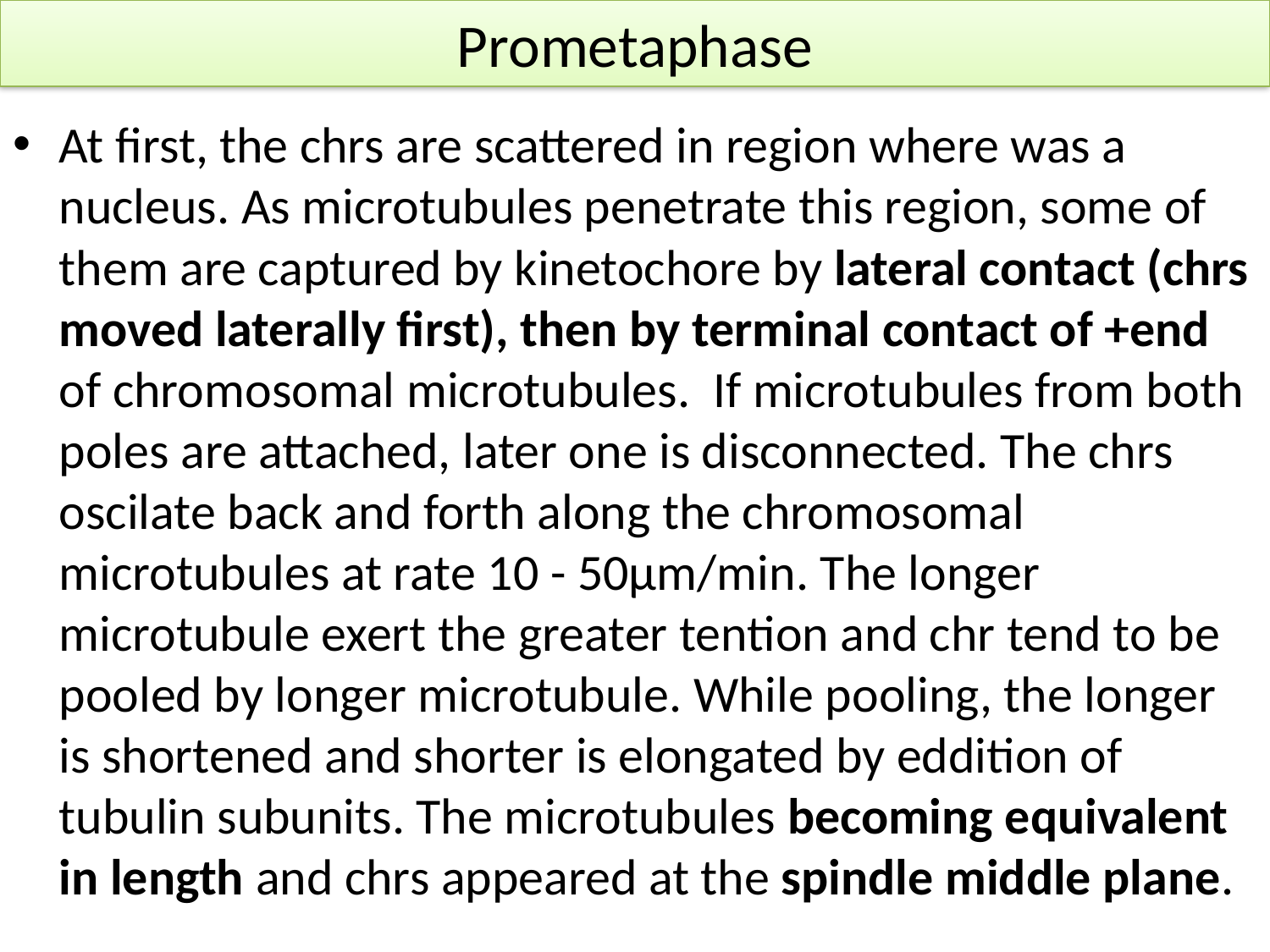

# Prometaphase
At first, the chrs are scattered in region where was a nucleus. As microtubules penetrate this region, some of them are captured by kinetochore by lateral contact (chrs moved laterally first), then by terminal contact of +end of chromosomal microtubules.  If microtubules from both poles are attached, later one is disconnected. The chrs oscilate back and forth along the chromosomal microtubules at rate 10 - 50µm/min. The longer microtubule exert the greater tention and chr tend to be pooled by longer microtubule. While pooling, the longer is shortened and shorter is elongated by eddition of tubulin subunits. The microtubules becoming equivalent in length and chrs appeared at the spindle middle plane.